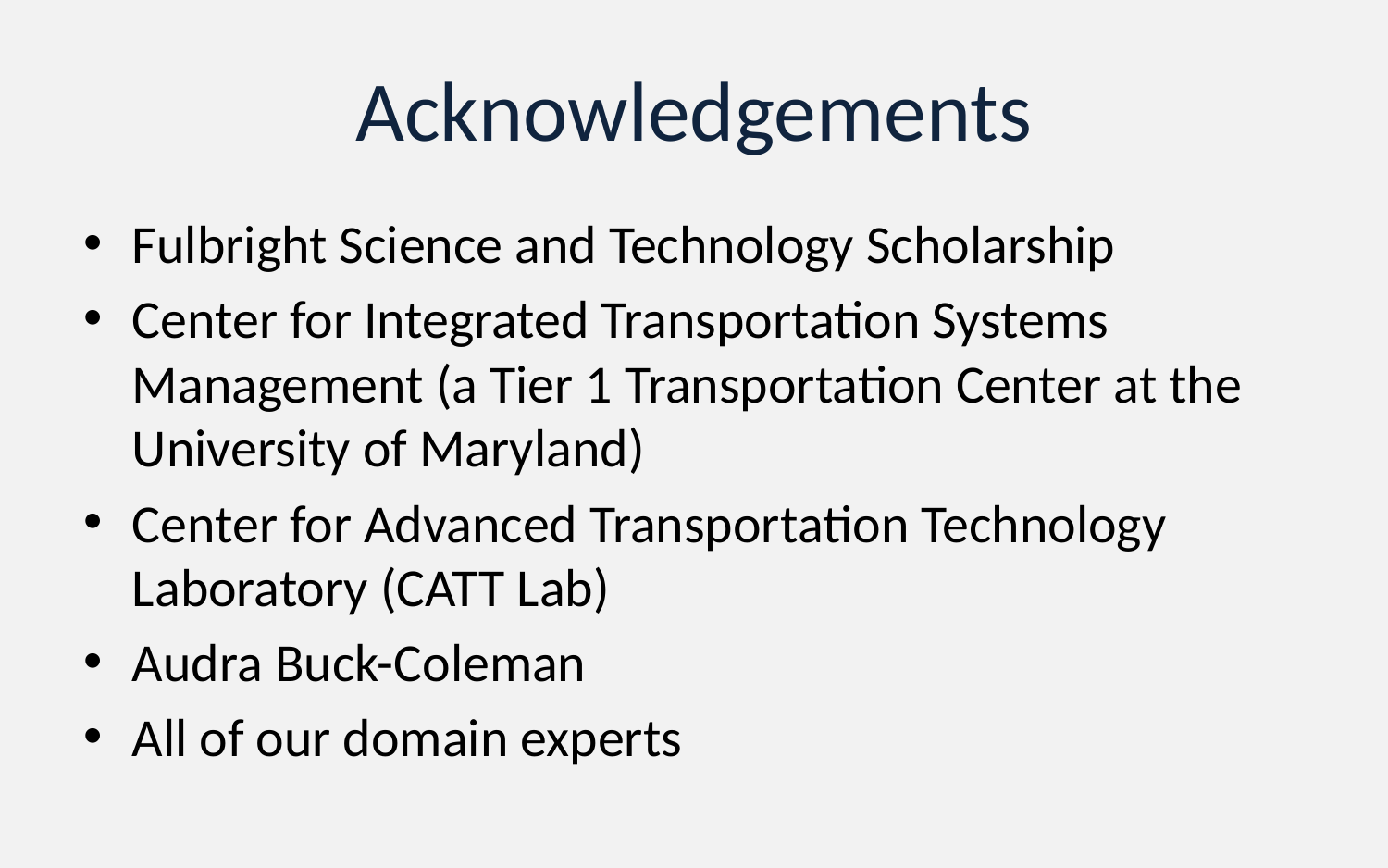

# Acknowledgements
Fulbright Science and Technology Scholarship
Center for Integrated Transportation Systems Management (a Tier 1 Transportation Center at the University of Maryland)
Center for Advanced Transportation Technology Laboratory (CATT Lab)
Audra Buck-Coleman
All of our domain experts